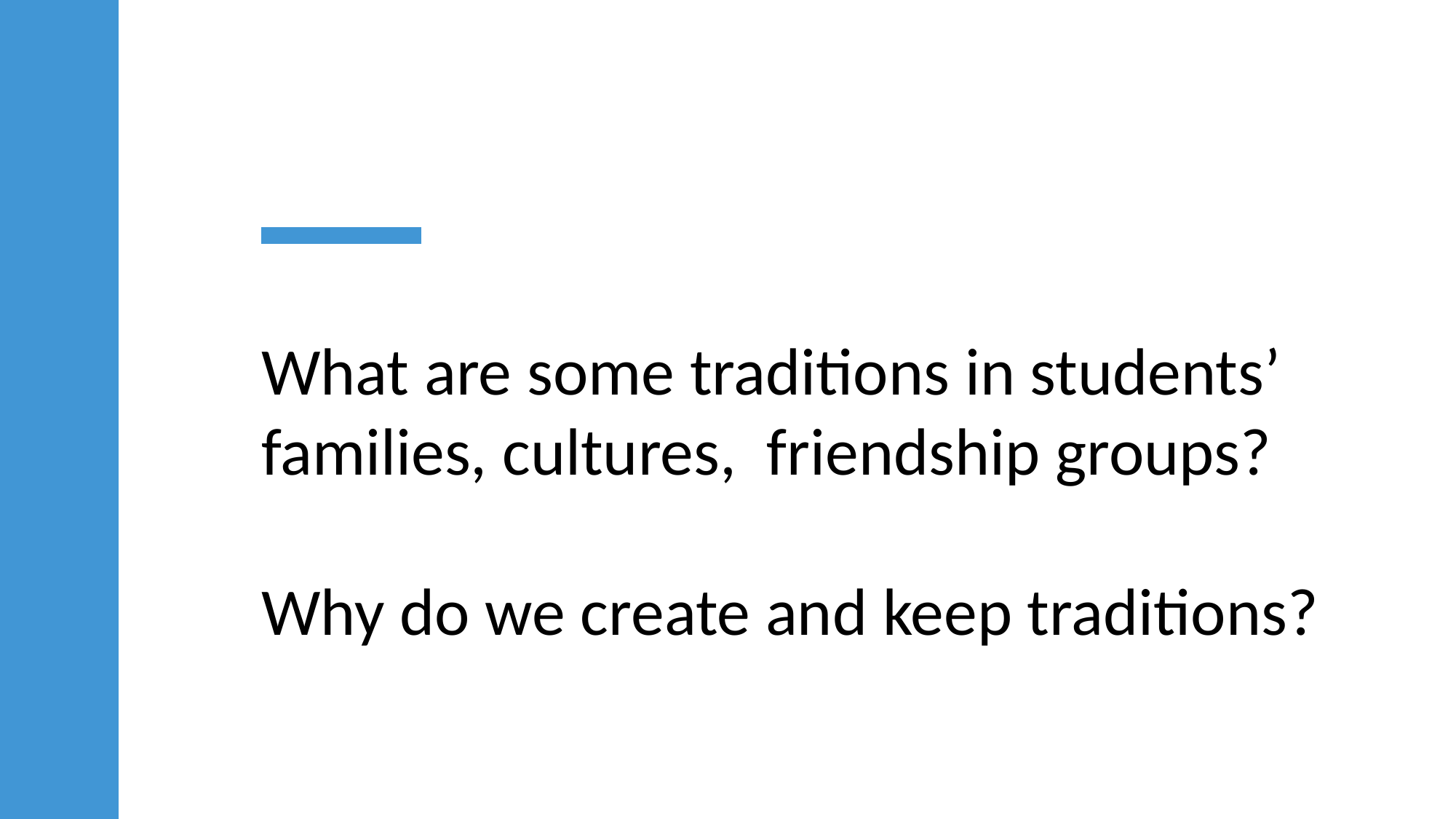

What are some traditions in students’ families, cultures,  friendship groups?
Why do we create and keep traditions?